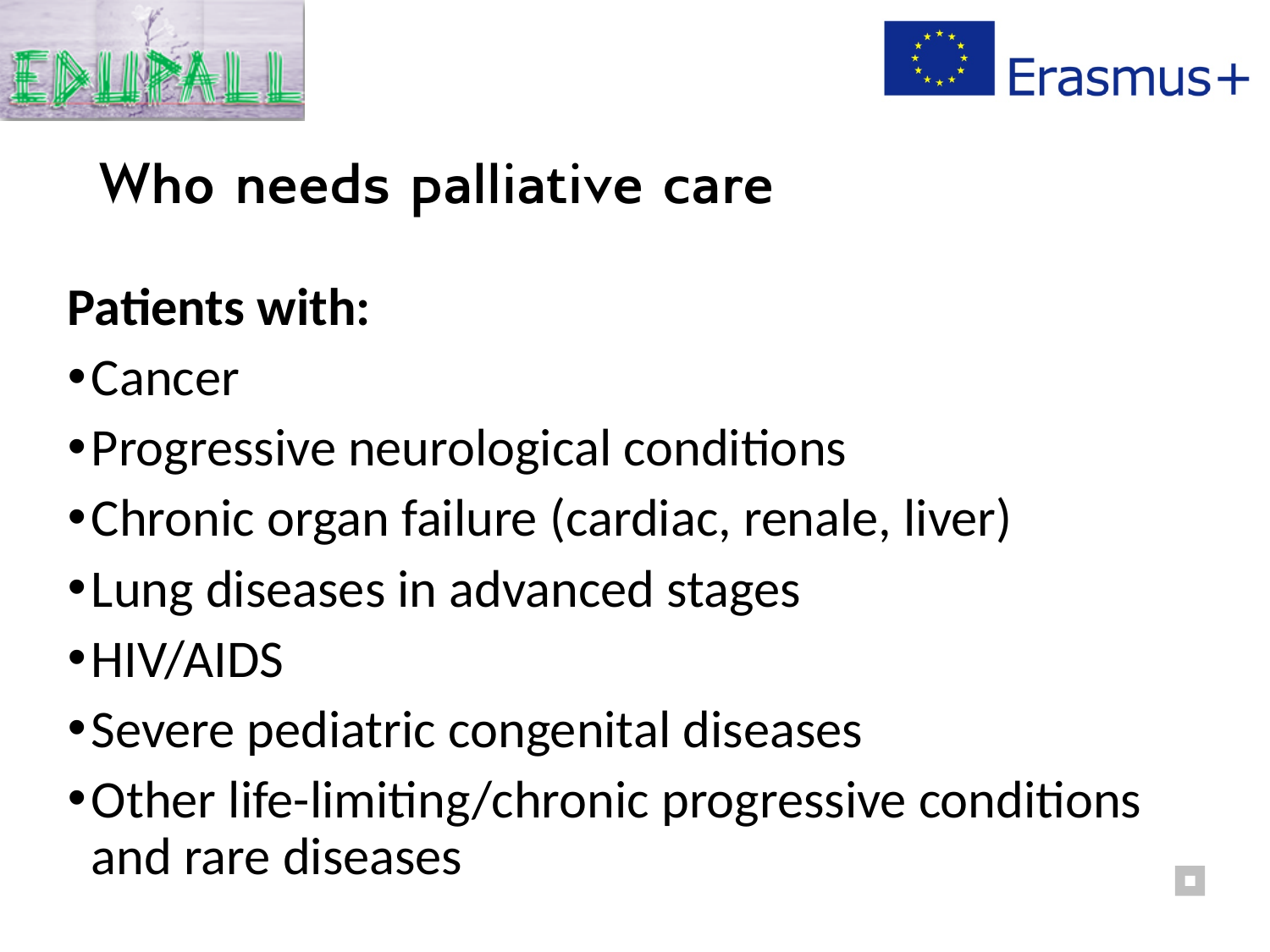

# Who needs palliative care
Patients with:
Cancer
Progressive neurological conditions
Chronic organ failure (cardiac, renale, liver)
Lung diseases in advanced stages
HIV/AIDS
Severe pediatric congenital diseases
Other life-limiting/chronic progressive conditions and rare diseases